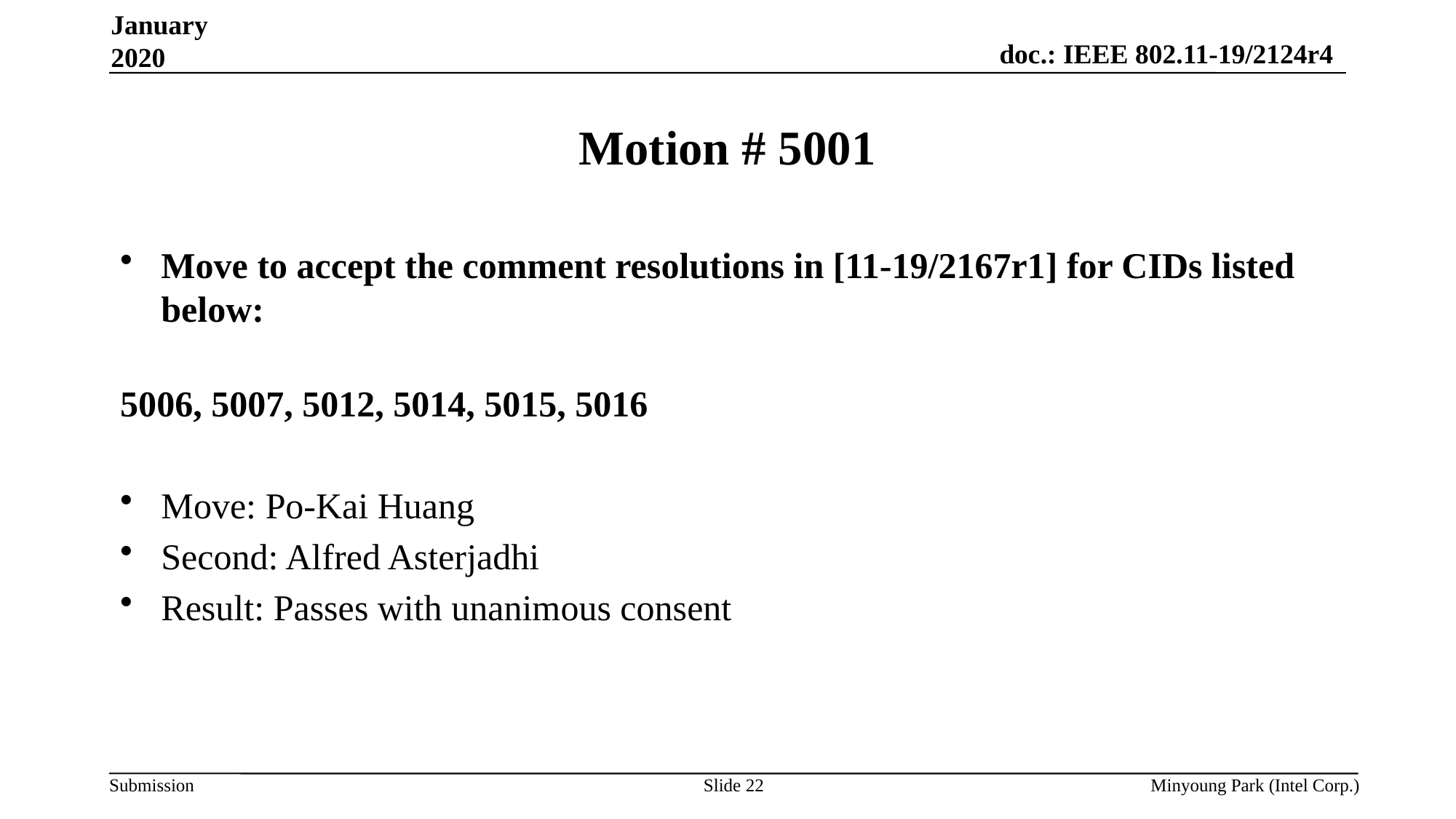

January 2020
# Motion # 5001
Move to accept the comment resolutions in [11-19/2167r1] for CIDs listed below:
5006, 5007, 5012, 5014, 5015, 5016

Move: Po-Kai Huang
Second: Alfred Asterjadhi
Result: Passes with unanimous consent

Slide 22
Minyoung Park (Intel Corp.)